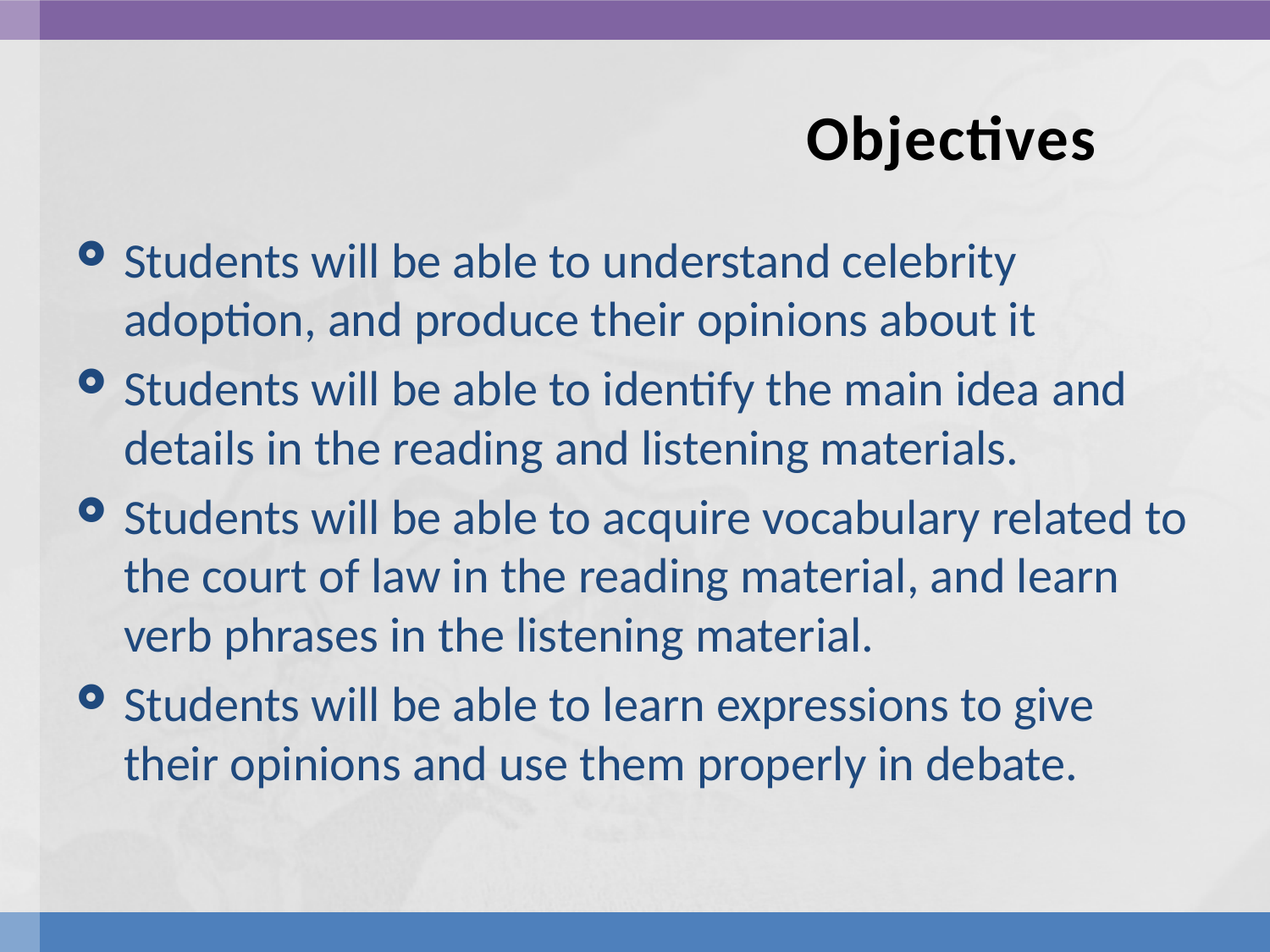

# Objectives
Students will be able to understand celebrity adoption, and produce their opinions about it
Students will be able to identify the main idea and details in the reading and listening materials.
Students will be able to acquire vocabulary related to the court of law in the reading material, and learn verb phrases in the listening material.
Students will be able to learn expressions to give their opinions and use them properly in debate.